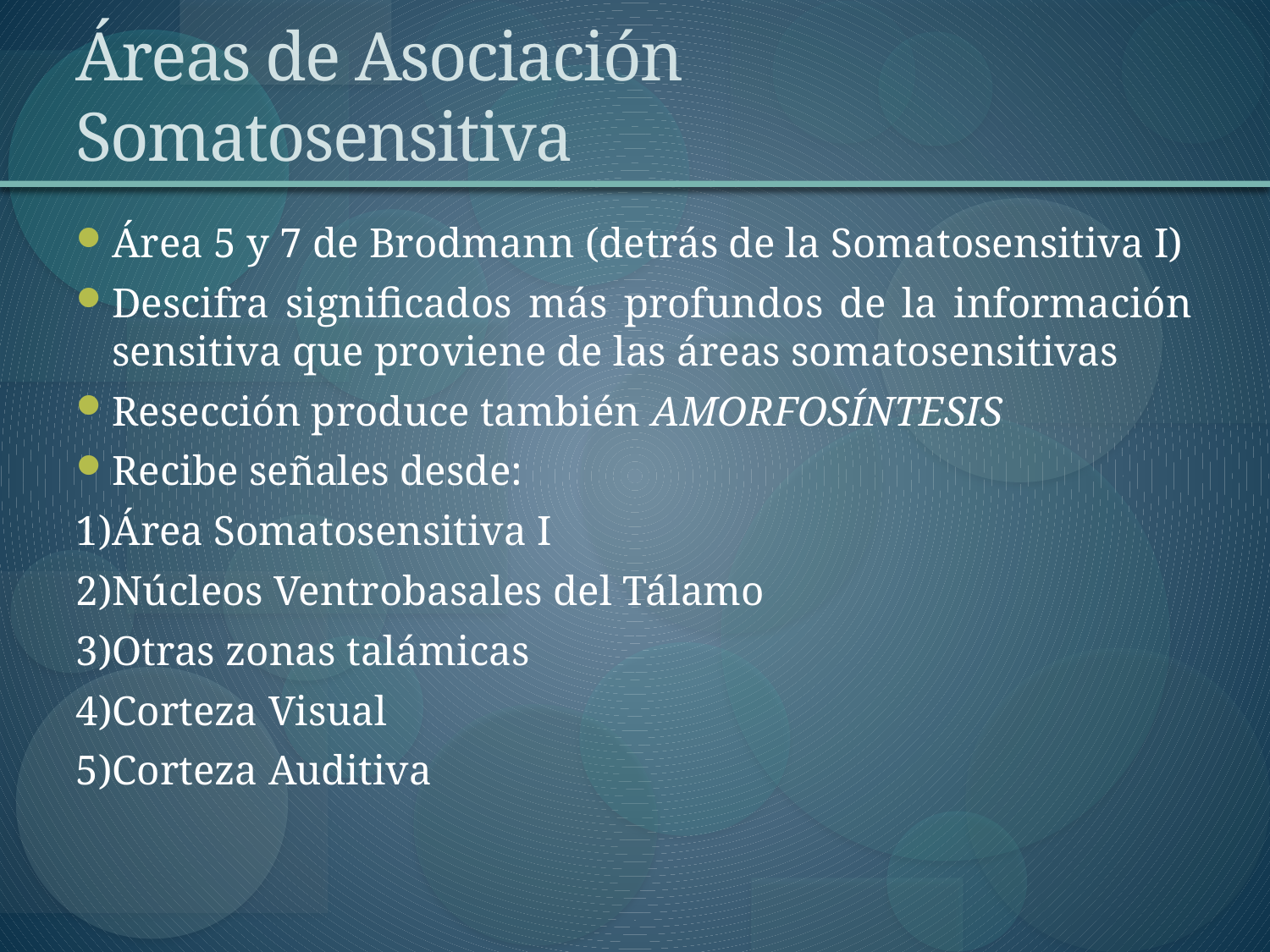

# Áreas de Asociación Somatosensitiva
Área 5 y 7 de Brodmann (detrás de la Somatosensitiva I)
Descifra significados más profundos de la información sensitiva que proviene de las áreas somatosensitivas
Resección produce también AMORFOSÍNTESIS
Recibe señales desde:
1)Área Somatosensitiva I
2)Núcleos Ventrobasales del Tálamo
3)Otras zonas talámicas
4)Corteza Visual
5)Corteza Auditiva